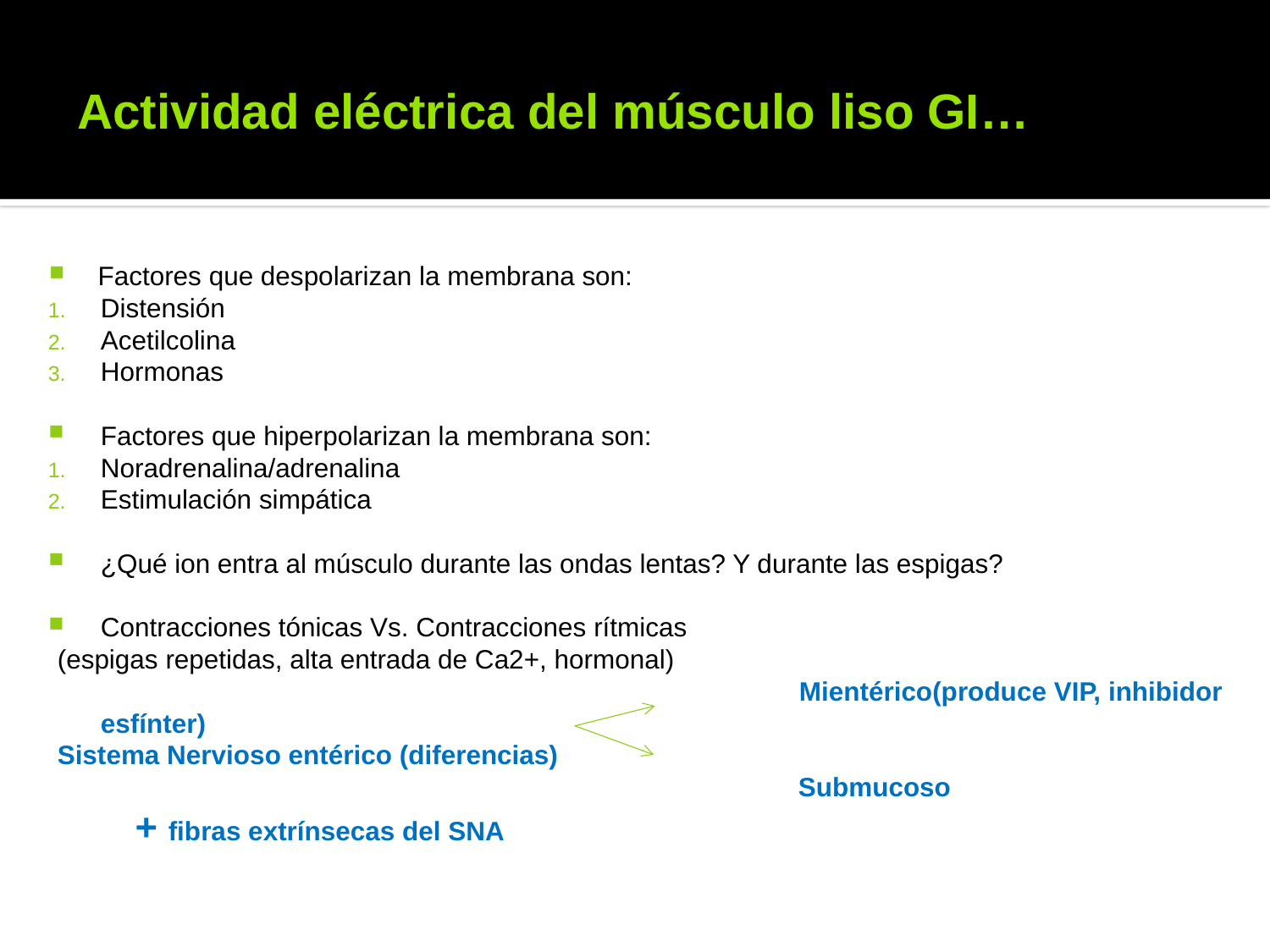

Actividad eléctrica del músculo liso GI…
Factores que despolarizan la membrana son:
Distensión
Acetilcolina
Hormonas

Factores que hiperpolarizan la membrana son:
Noradrenalina/adrenalina
Estimulación simpática

¿Qué ion entra al músculo durante las ondas lentas? Y durante las espigas?

Contracciones tónicas Vs. Contracciones rítmicas
(espigas repetidas, alta entrada de Ca2+, hormonal)
                                                                                                   Mientérico(produce VIP, inhibidor esfínter)
Sistema Nervioso entérico (diferencias)
                                                                                                    Submucoso
          + fibras extrínsecas del SNA